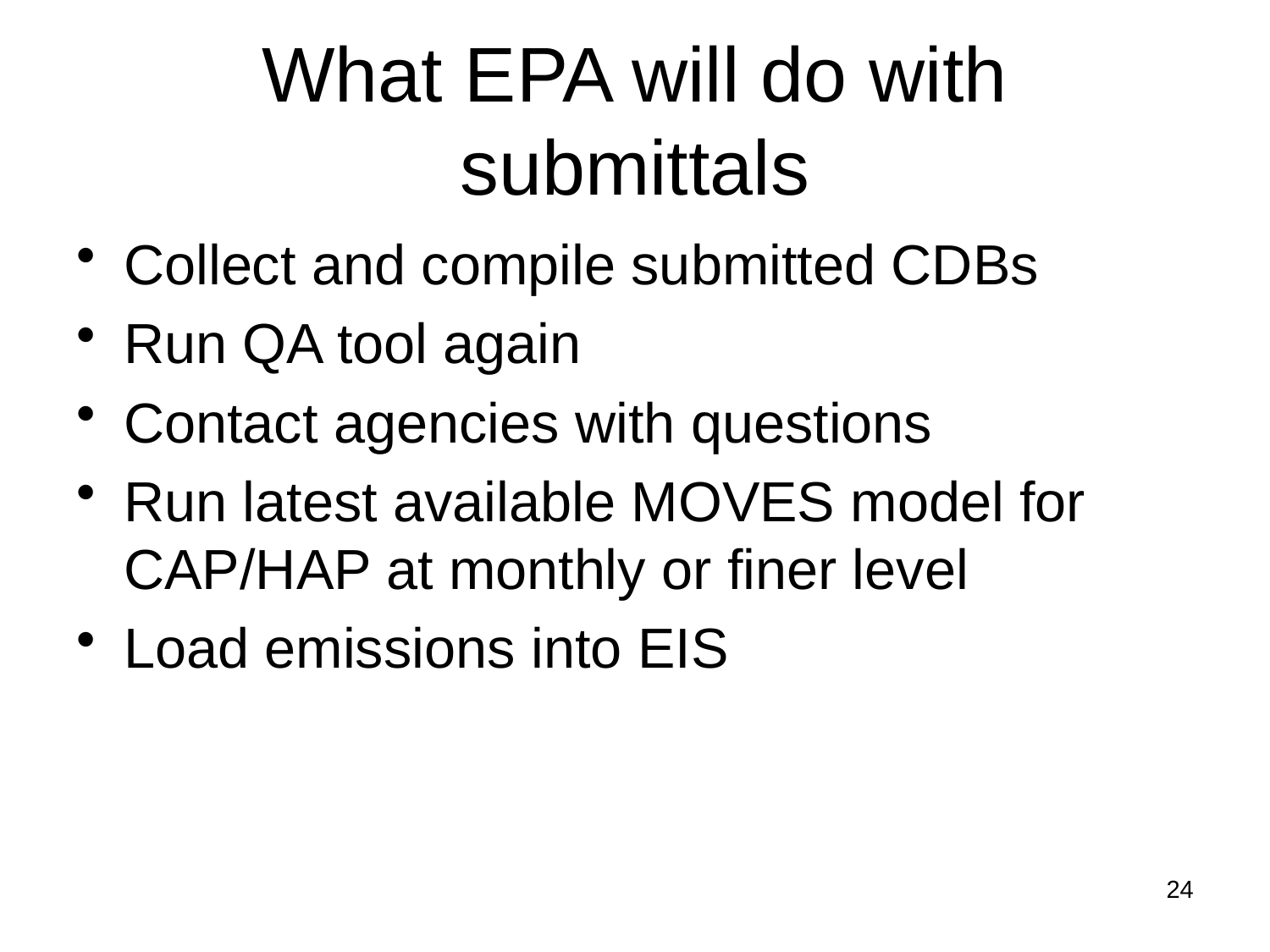

# What EPA will do with submittals
Collect and compile submitted CDBs
Run QA tool again
Contact agencies with questions
Run latest available MOVES model for CAP/HAP at monthly or finer level
Load emissions into EIS

24